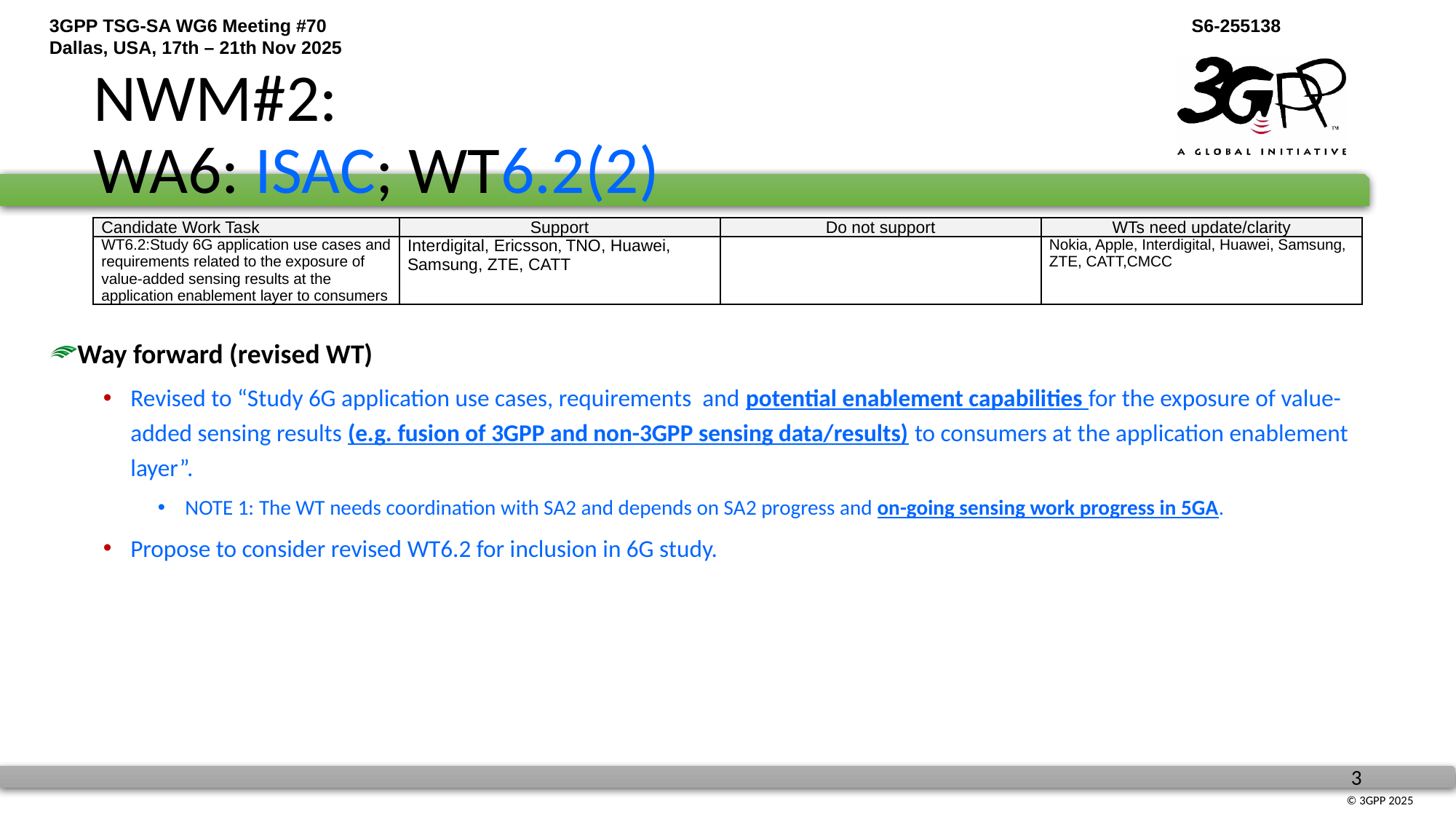

# NWM#2: WA6: ISAC; WT6.2(2)
| Candidate Work Task | Support | Do not support | WTs need update/clarity |
| --- | --- | --- | --- |
| WT6.2:Study 6G application use cases and requirements related to the exposure of value-added sensing results at the application enablement layer to consumers | Interdigital, Ericsson, TNO, Huawei, Samsung, ZTE, CATT |  | Nokia, Apple, Interdigital, Huawei, Samsung, ZTE, CATT,CMCC |
Way forward (revised WT)
Revised to “Study 6G application use cases, requirements  and potential enablement capabilities for the exposure of value-added sensing results (e.g. fusion of 3GPP and non-3GPP sensing data/results) to consumers at the application enablement layer”.
NOTE 1: The WT needs coordination with SA2 and depends on SA2 progress and on-going sensing work progress in 5GA.
Propose to consider revised WT6.2 for inclusion in 6G study.